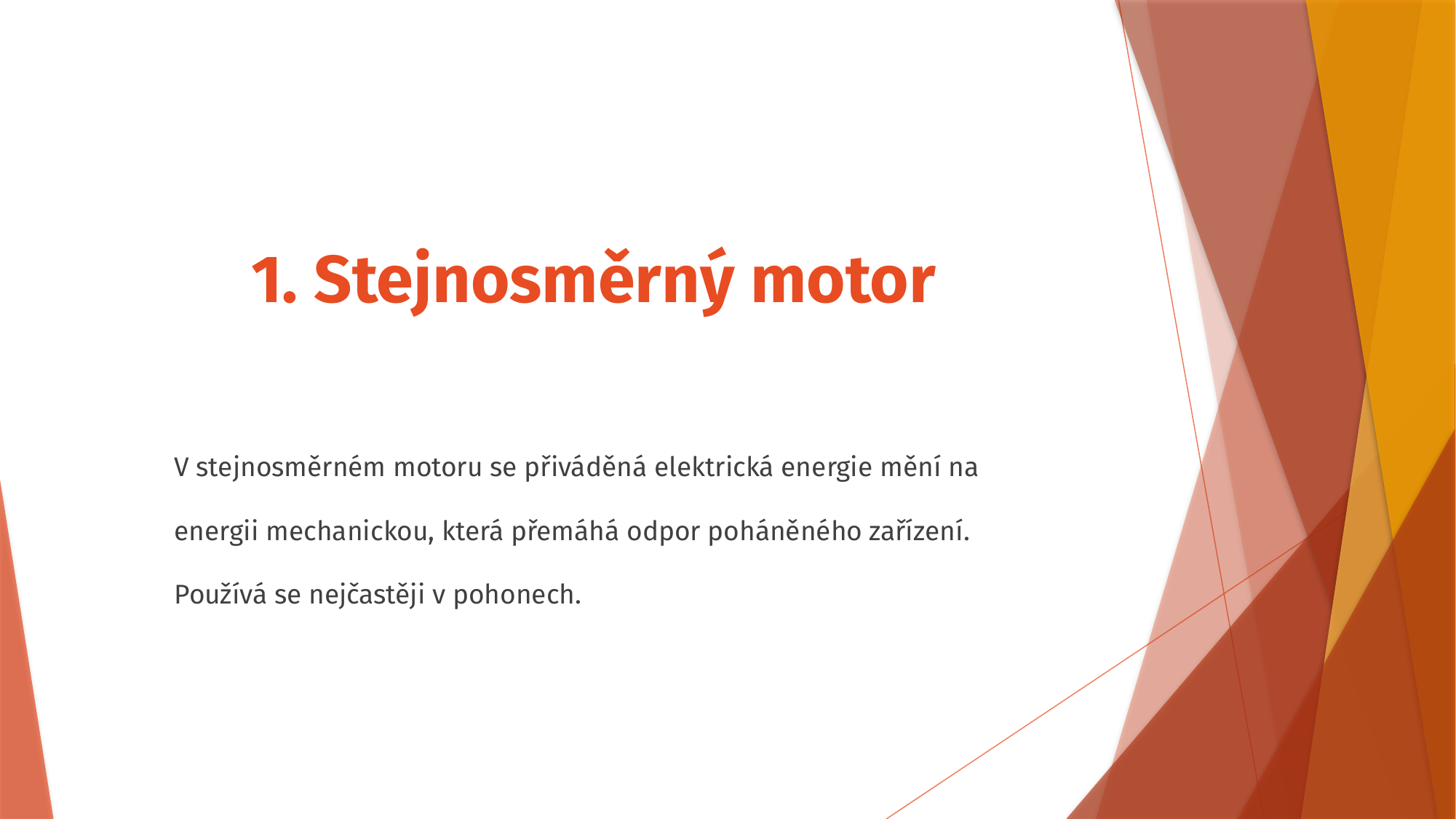

# 1. Stejnosměrný motor
V stejnosměrném motoru se přiváděná elektrická energie mění na
energii mechanickou, která přemáhá odpor poháněného zařízení.
Používá se nejčastěji v pohonech.